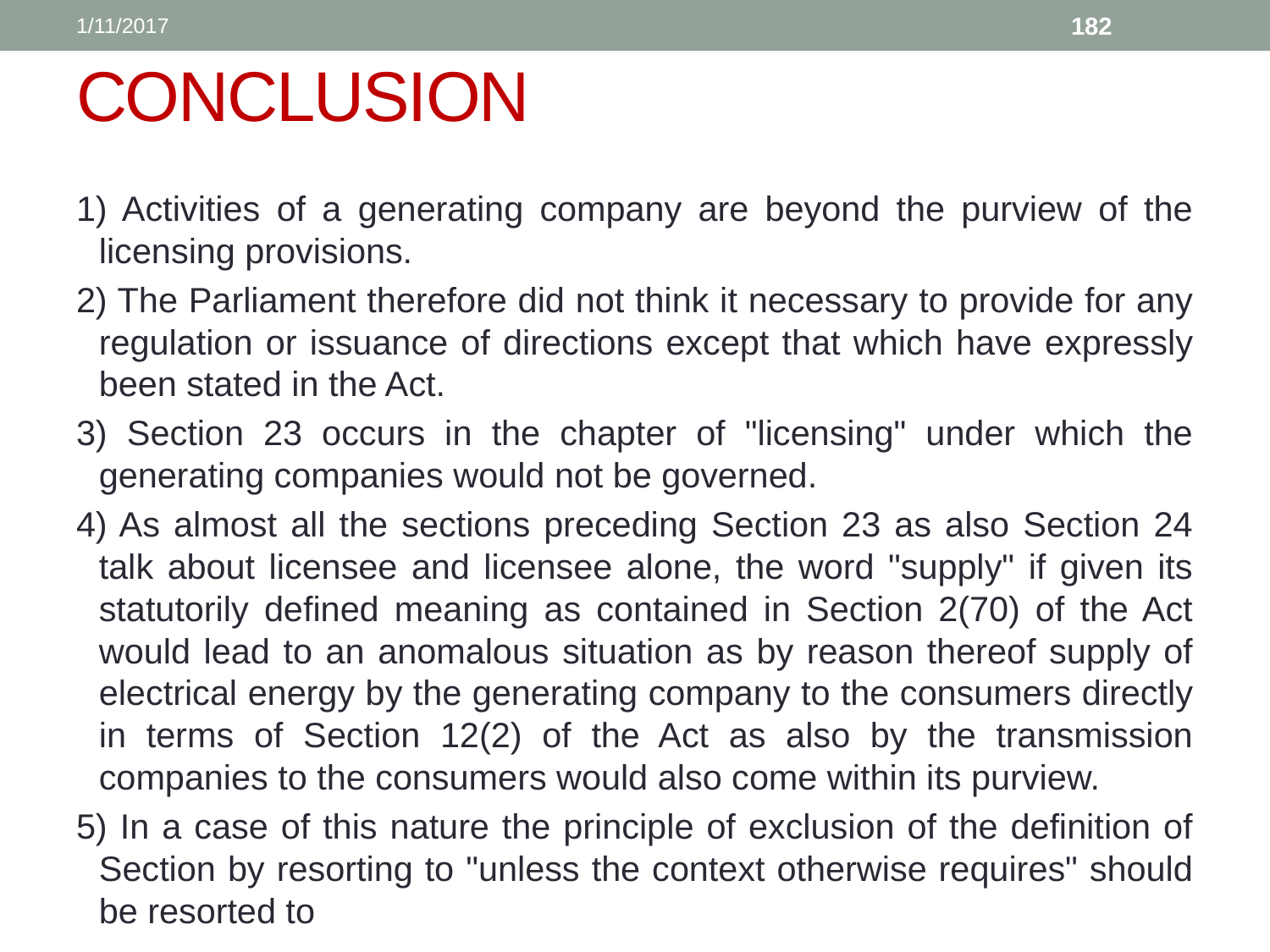

1/11/2017
182
# CONCLUSION
1) Activities of a generating company are beyond the purview of the licensing provisions.
2) The Parliament therefore did not think it necessary to provide for any regulation or issuance of directions except that which have expressly been stated in the Act.
3) Section 23 occurs in the chapter of "licensing" under which the generating companies would not be governed.
4) As almost all the sections preceding Section 23 as also Section 24 talk about licensee and licensee alone, the word "supply" if given its statutorily defined meaning as contained in Section 2(70) of the Act would lead to an anomalous situation as by reason thereof supply of electrical energy by the generating company to the consumers directly in terms of Section 12(2) of the Act as also by the transmission companies to the consumers would also come within its purview.
5) In a case of this nature the principle of exclusion of the definition of Section by resorting to "unless the context otherwise requires" should be resorted to